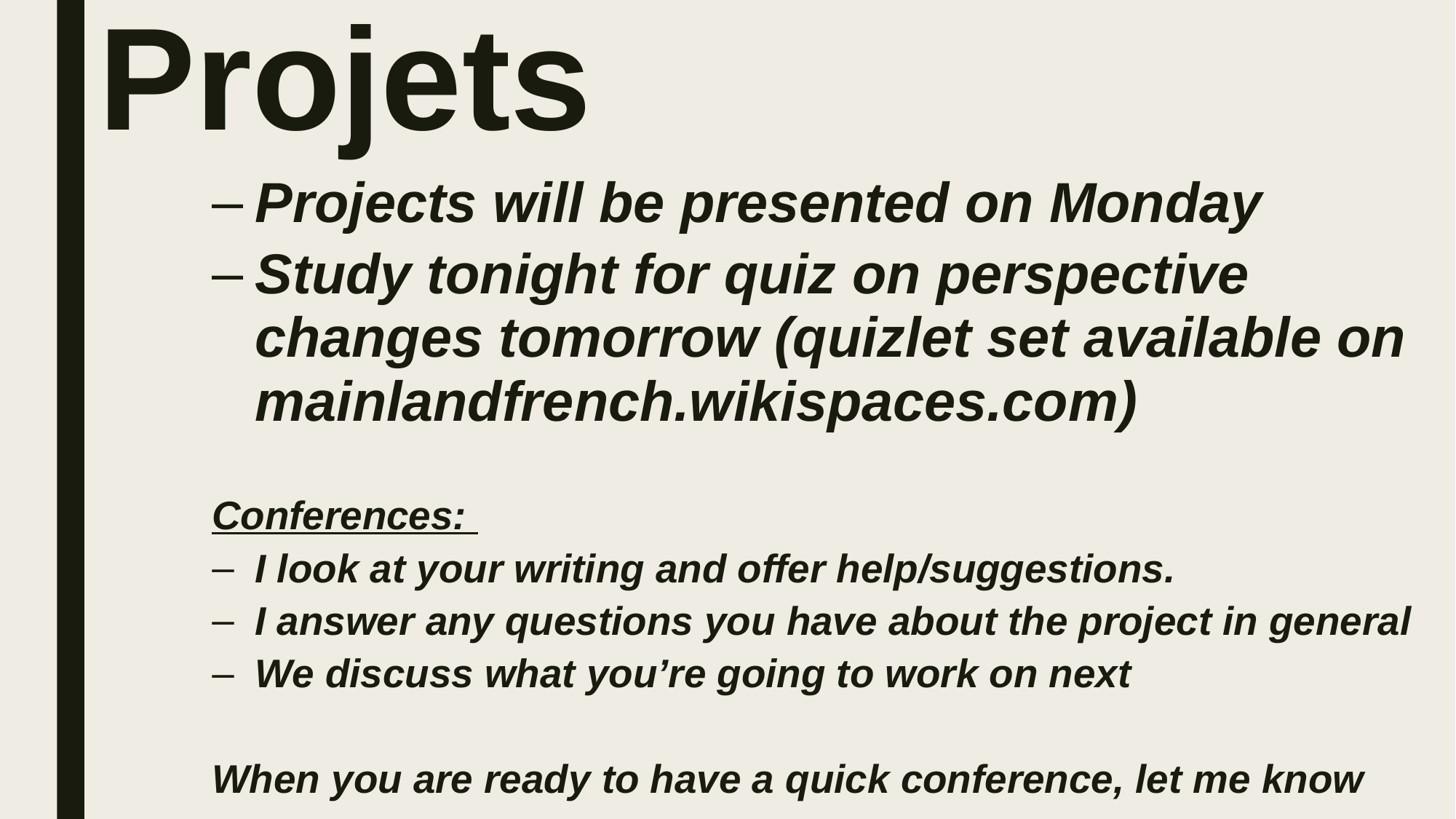

# Projets
Projects will be presented on Monday
Study tonight for quiz on perspective changes tomorrow (quizlet set available on mainlandfrench.wikispaces.com)

Conferences:
I look at your writing and offer help/suggestions.
I answer any questions you have about the project in general
We discuss what you’re going to work on next

When you are ready to have a quick conference, let me know